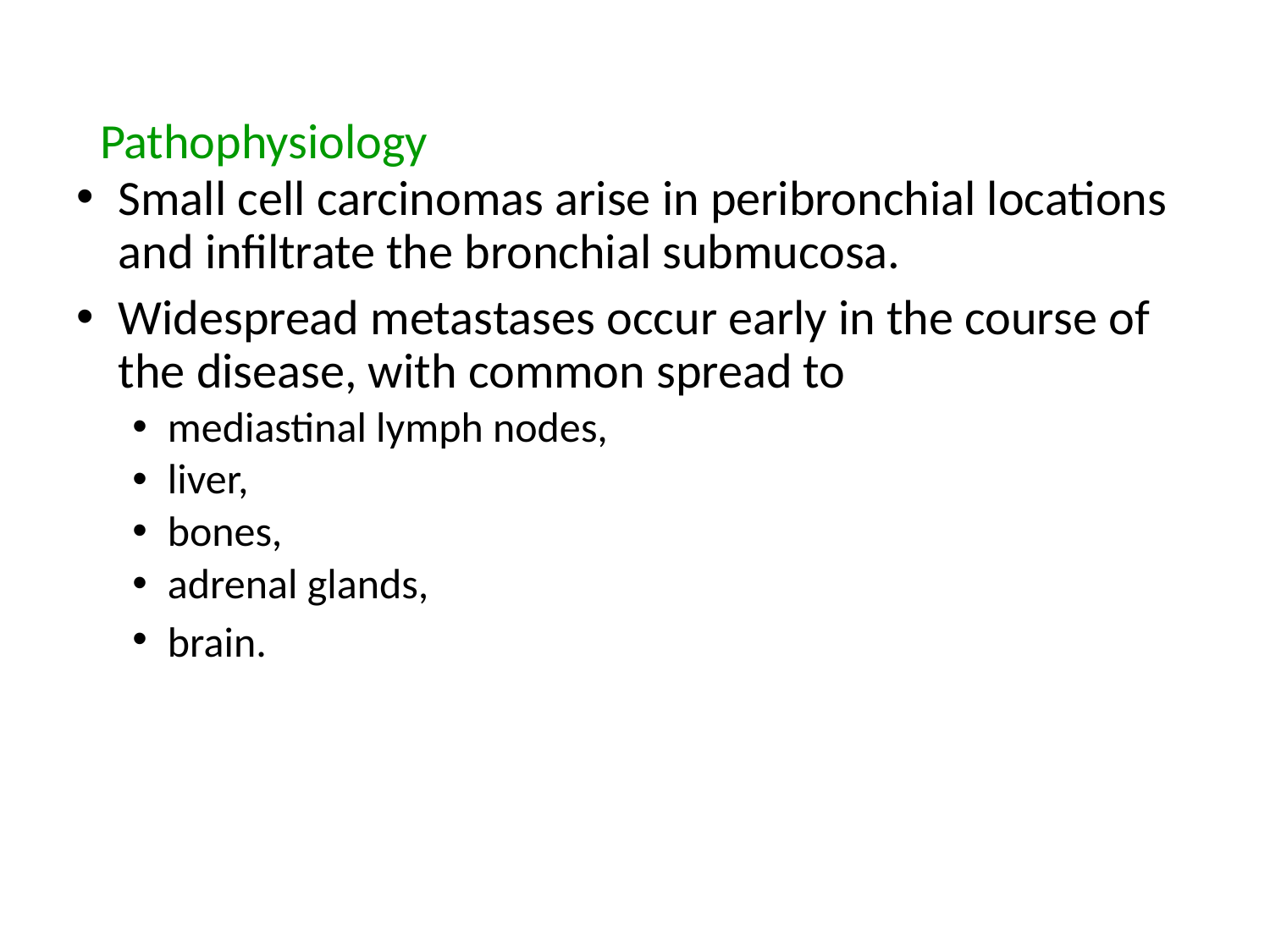

# Pathophysiology
Small cell carcinomas arise in peribronchial locations and infiltrate the bronchial submucosa.
Widespread metastases occur early in the course of the disease, with common spread to
mediastinal lymph nodes,
liver,
bones,
adrenal glands,
brain.